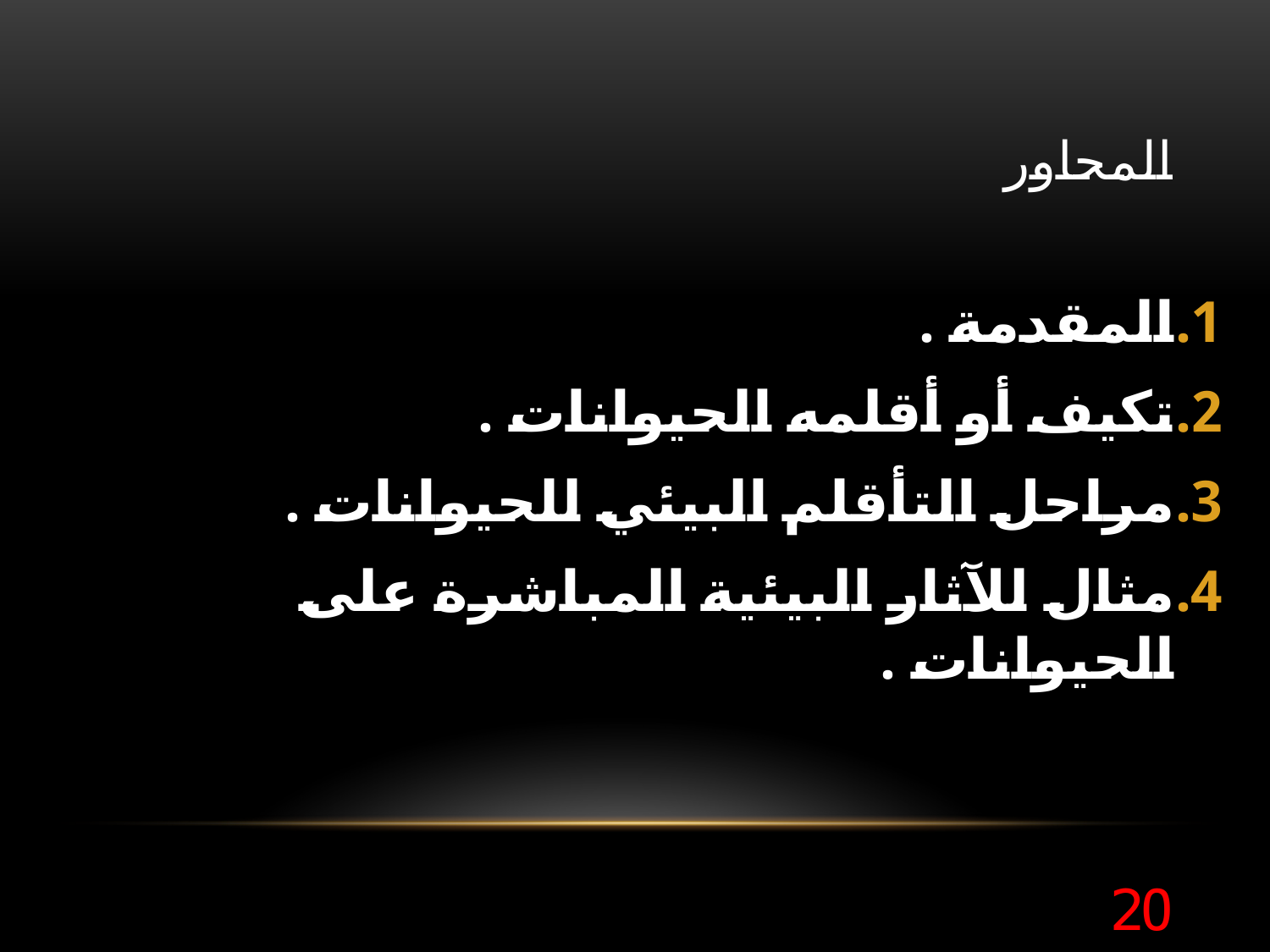

# المحاور

المقدمة .
تكيف أو أقلمه الحيوانات .
مراحل التأقلم البيئي للحيوانات .
مثال للآثار البيئية المباشرة على الحيوانات .

20